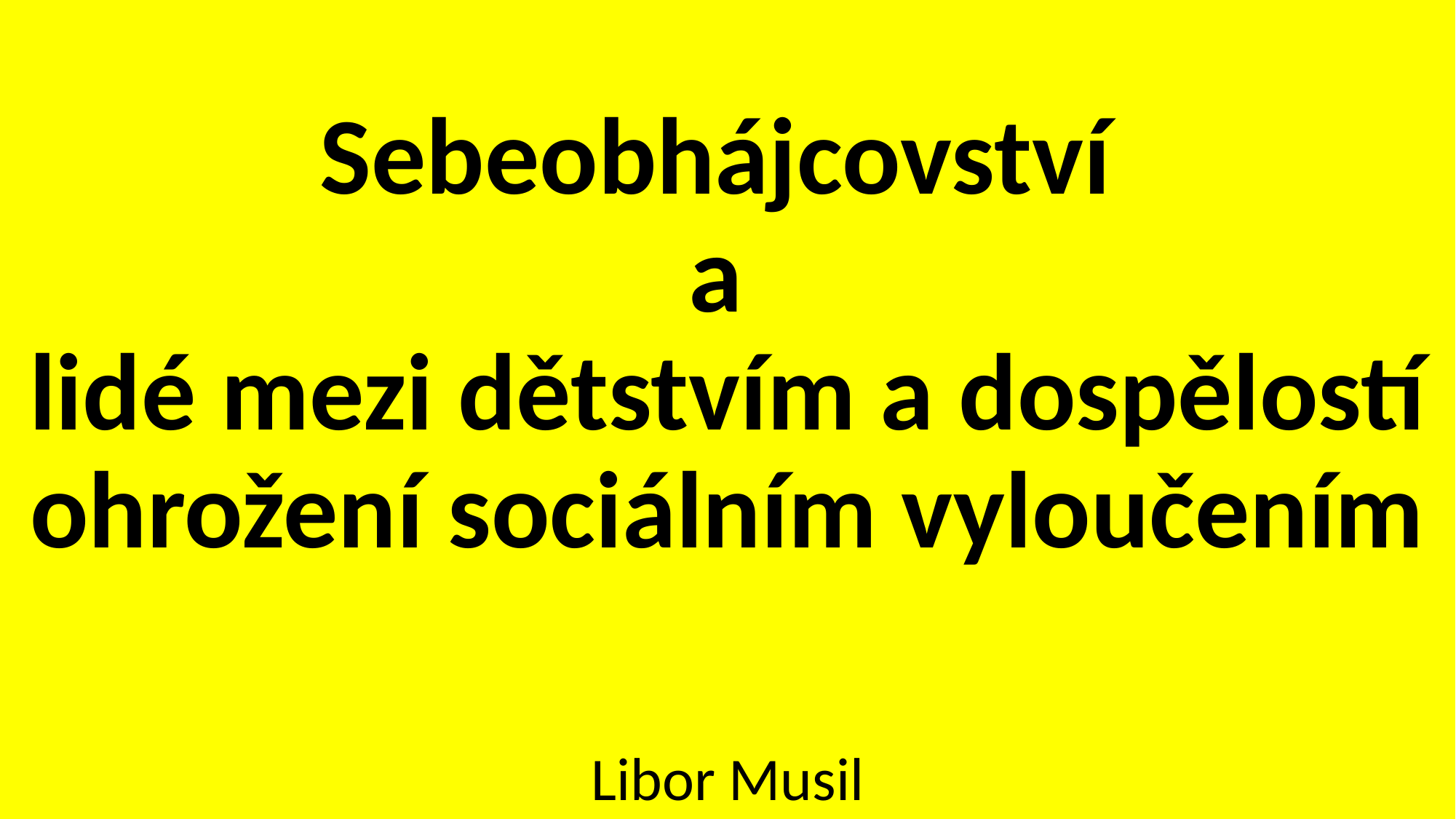

# Sebeobhájcovství a lidé mezi dětstvím a dospělostí ohrožení sociálním vyloučením Libor Musil